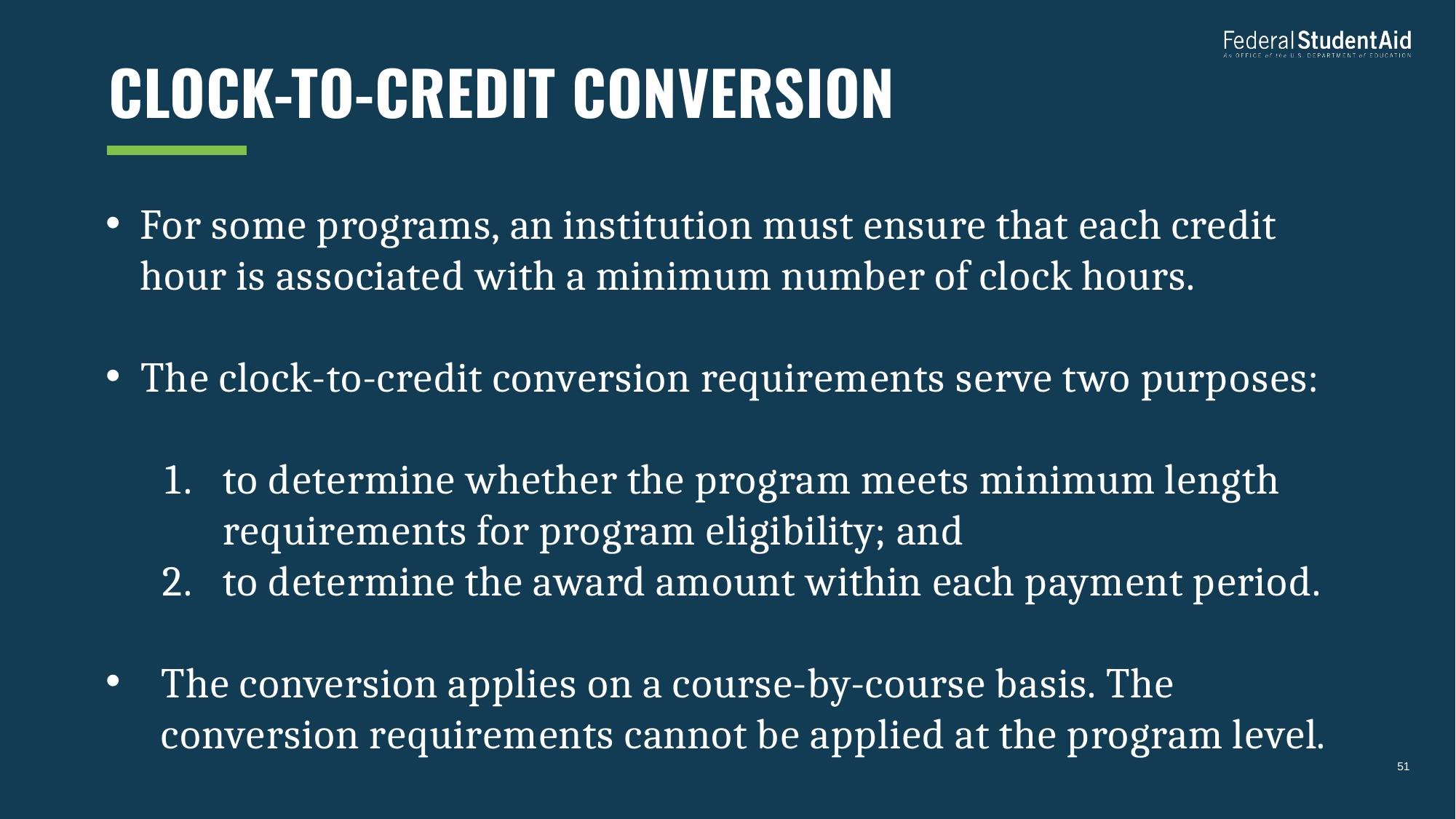

# Clock-to-credit conversion
For some programs, an institution must ensure that each credit hour is associated with a minimum number of clock hours.

The clock-to-credit conversion requirements serve two purposes:

to determine whether the program meets minimum length requirements for program eligibility; and
to determine the award amount within each payment period.

The conversion applies on a course-by-course basis. The conversion requirements cannot be applied at the program level.
51